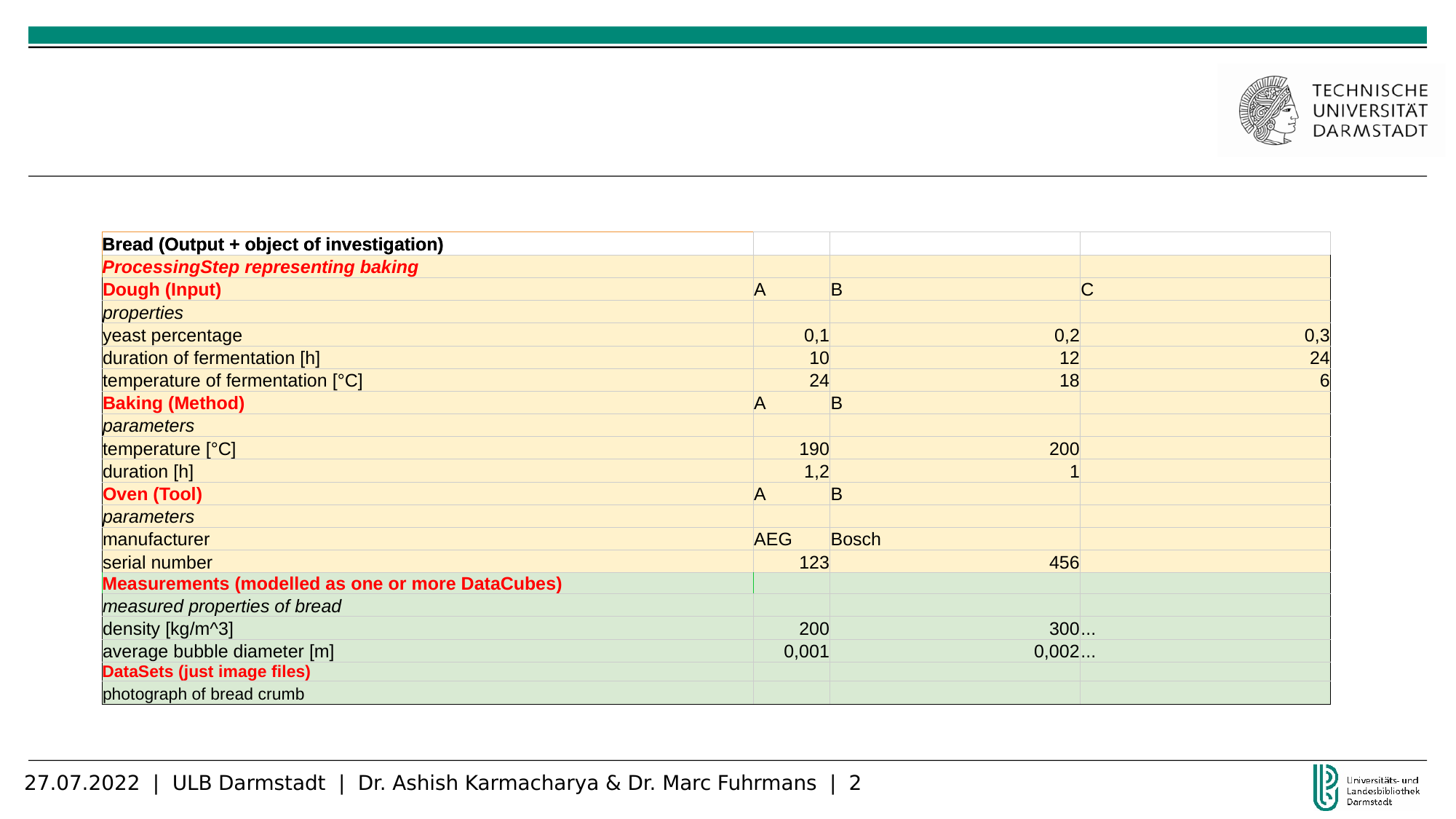

| Bread (Output + object of investigation) |  |  |  |
| --- | --- | --- | --- |
| ProcessingStep representing baking |  |  |  |
| Dough (Input) | A | B | C |
| properties |  |  |  |
| yeast percentage | 0,1 | 0,2 | 0,3 |
| duration of fermentation [h] | 10 | 12 | 24 |
| temperature of fermentation [°C] | 24 | 18 | 6 |
| Baking (Method) | A | B |  |
| parameters |  |  |  |
| temperature [°C] | 190 | 200 |  |
| duration [h] | 1,2 | 1 |  |
| Oven (Tool) | A | B |  |
| parameters |  |  |  |
| manufacturer | AEG | Bosch |  |
| serial number | 123 | 456 |  |
| Measurements (modelled as one or more DataCubes) |  |  |  |
| measured properties of bread |  |  |  |
| density [kg/m^3] | 200 | 300 | ... |
| average bubble diameter [m] | 0,001 | 0,002 | ... |
| DataSets (just image files) |  |  |  |
| photograph of bread crumb |  |  |  |
| Bread (Output + object of investigation) |  |  |  |
| --- | --- | --- | --- |
| ProcessingStep representing baking |  |  |  |
| Dough (Input) | A | B | C |
| properties |  |  |  |
| yeast percentage | 0,1 | 0,2 | 0,3 |
| duration of fermentation [h] | 10 | 12 | 24 |
| temperature of fermentation [°C] | 24 | 18 | 6 |
| Baking (Method) | A | B |  |
| parameters |  |  |  |
| temperature [°C] | 190 | 200 |  |
| duration [h] | 1,2 | 1 |  |
| Oven (Tool) | A | B |  |
| parameters |  |  |  |
| manufacturer | AEG | Bosch |  |
| serial number | 123 | 456 |  |
| Measurements (modelled as one or more DataCubes) |  |  |  |
| measured properties of bread |  |  |  |
| density [kg/m^3] | 200 | 300 | ... |
| average bubble diameter [m] | 0,001 | 0,002 | ... |
| DataSets (just image files) |  |  |  |
| photograph of bread crumb |  |  |  |